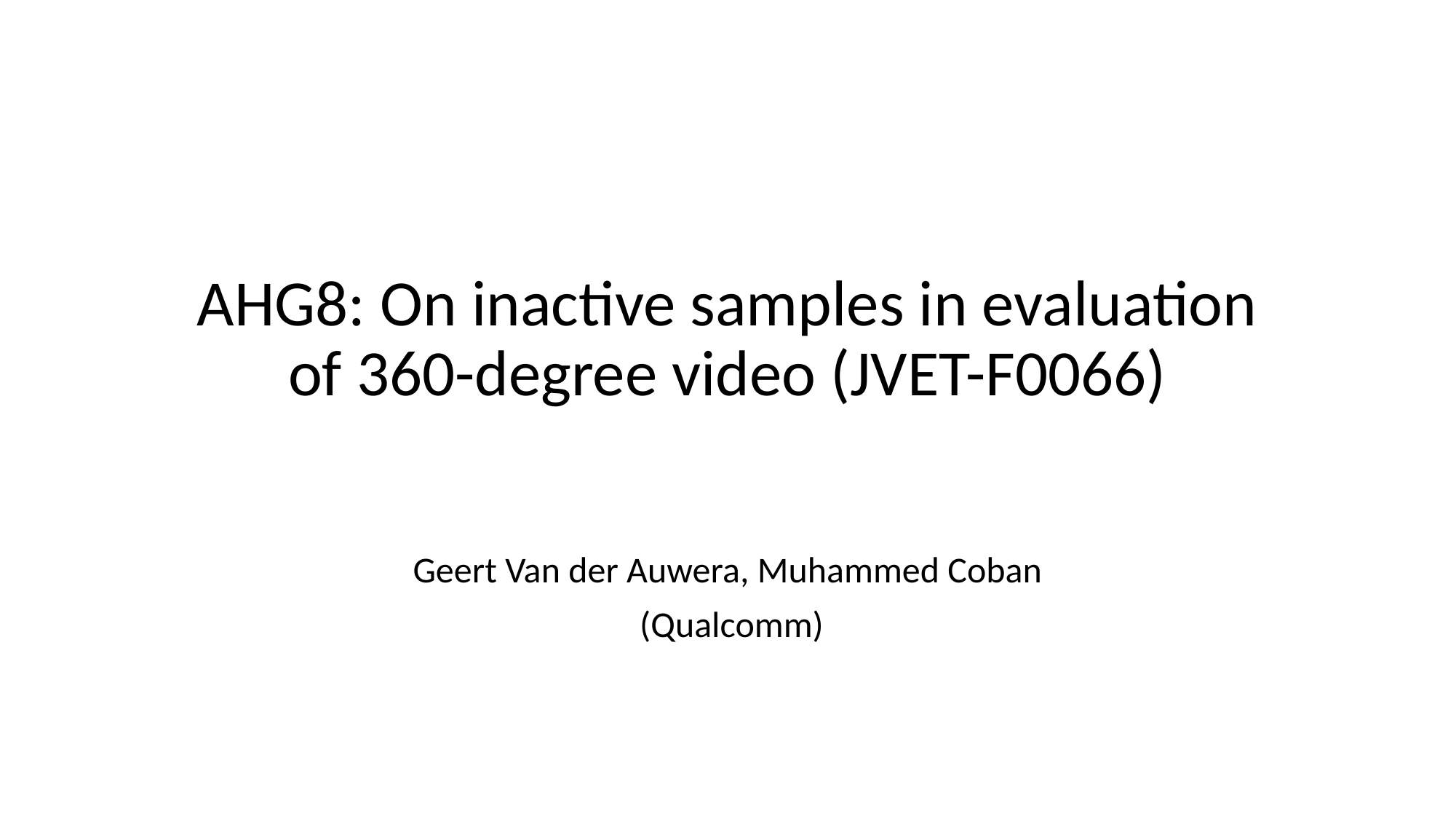

# AHG8: On inactive samples in evaluation of 360-degree video (JVET-F0066)
Geert Van der Auwera, Muhammed Coban
 (Qualcomm)